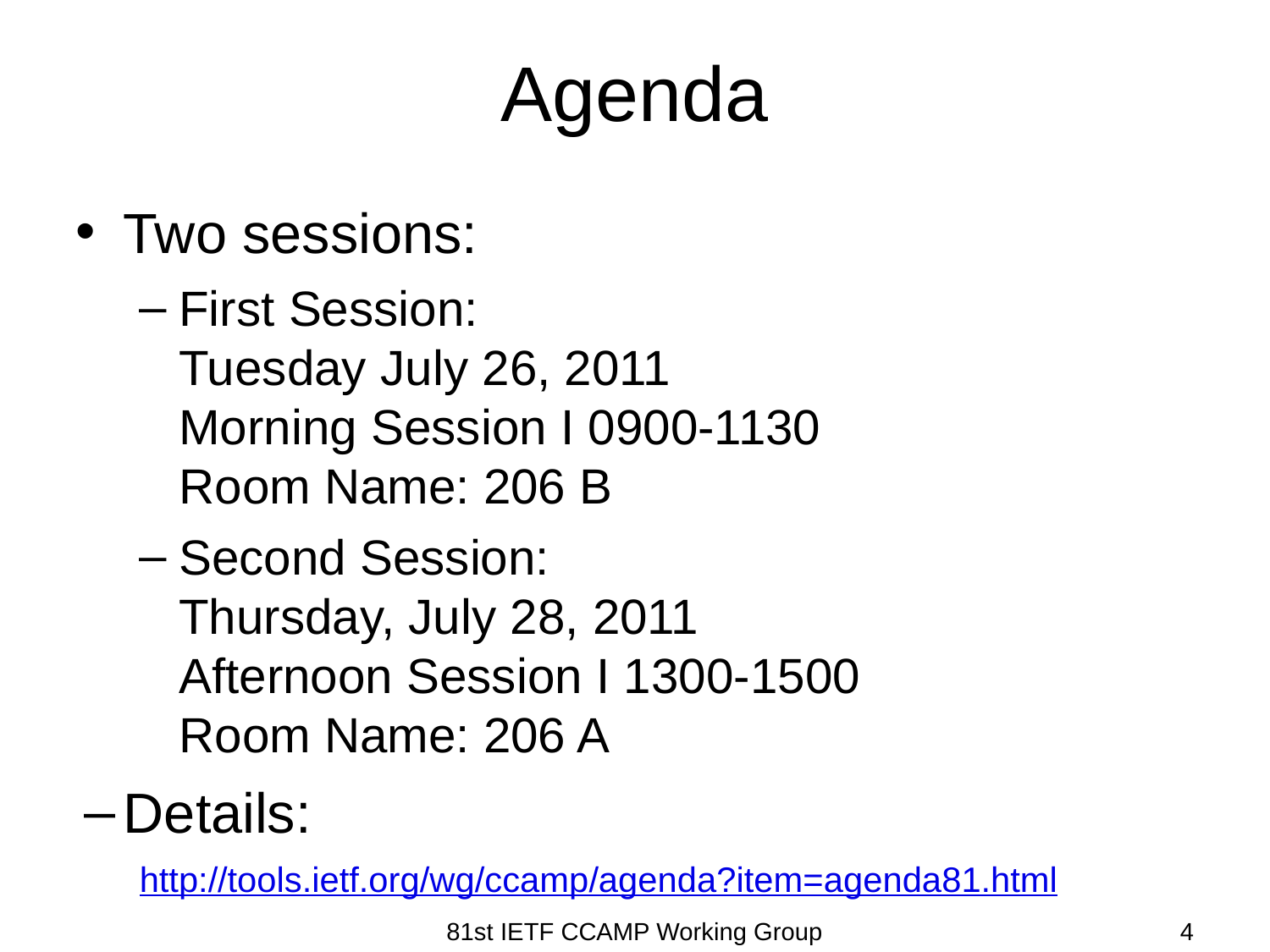

# Agenda
Two sessions:
First Session:
Tuesday July 26, 2011
Morning Session I 0900-1130
Room Name: 206 B
Second Session:
Thursday, July 28, 2011
Afternoon Session I 1300-1500
Room Name: 206 A
Details:
http://tools.ietf.org/wg/ccamp/agenda?item=agenda81.html

81st IETF CCAMP Working Group
4